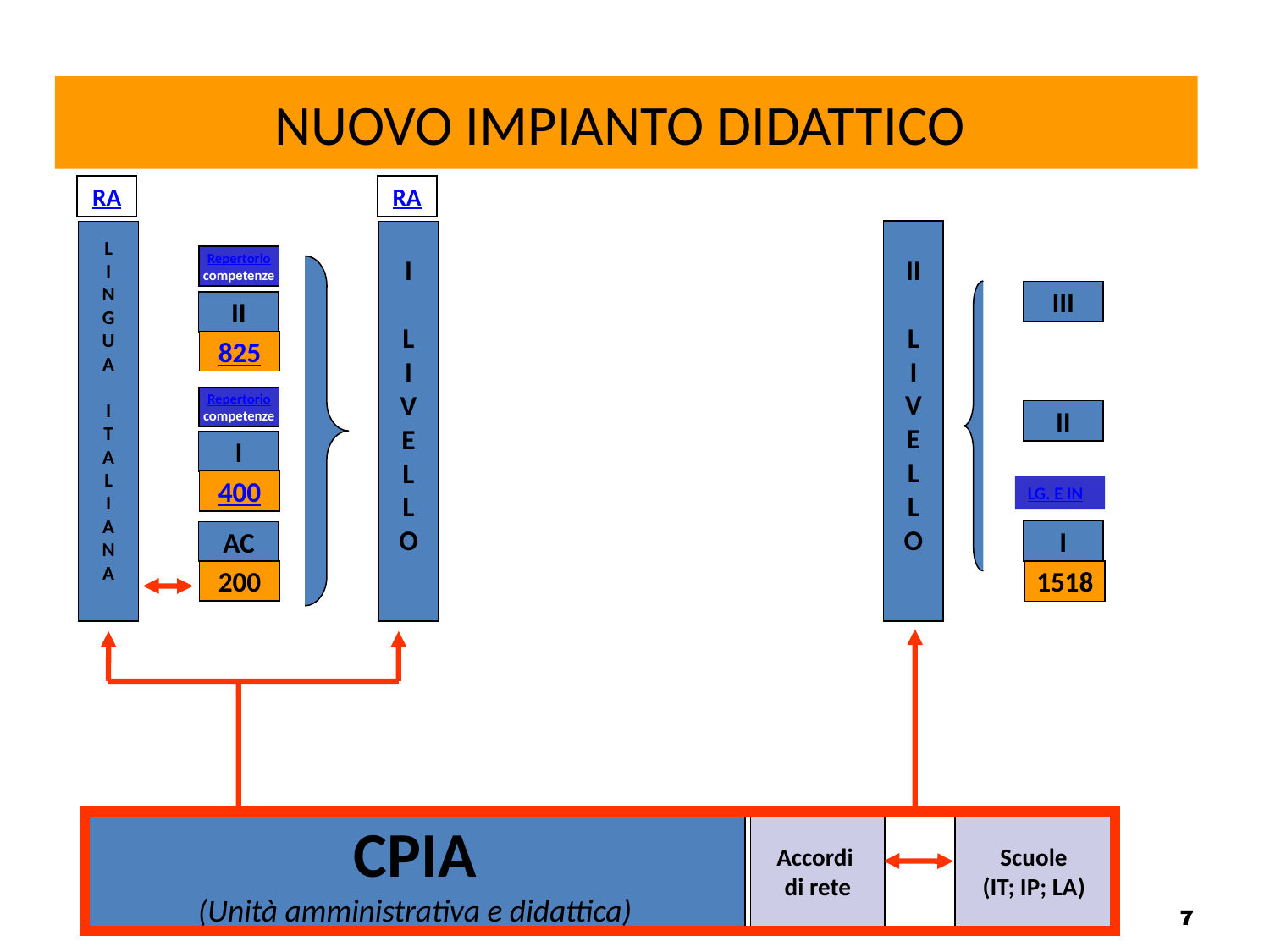

NUOVO IMPIANTO DIDATTICO
RA
RA
II

L
I
V
E
L
L
O

L
I
N
G
U
A

I
T
A
L
I
A
N
A

I

L
I
V
E
L
L
O

Repertorio
competenze

III
II
825
Repertorio
competenze
II
I
400
LG. E IN
I
AC
200
1518

Accordi
di rete
Scuole
(IT; IP; LA)
CPIA
(Unità amministrativa e didattica)

7